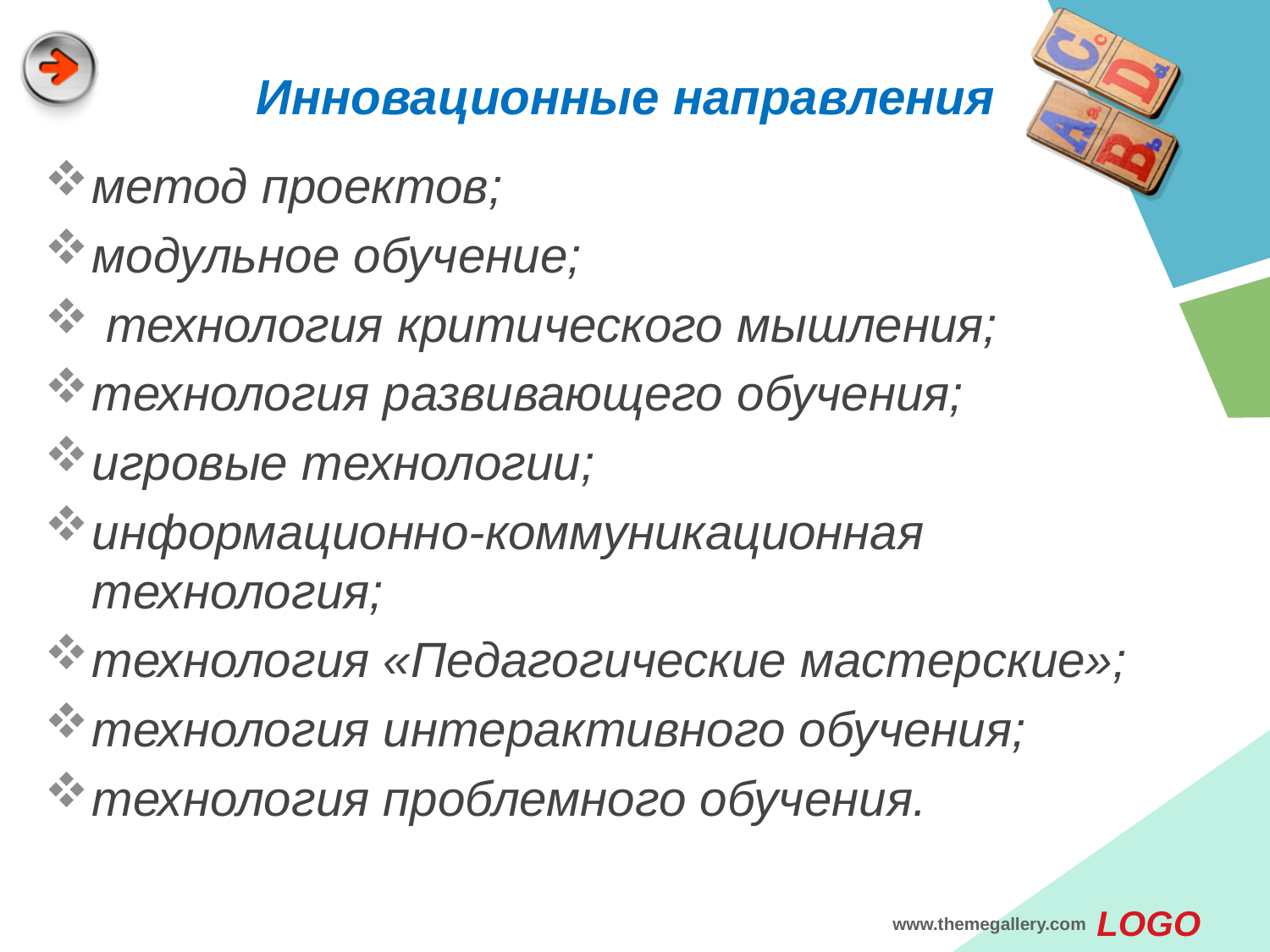

# Инновационные направления
метод проектов;
модульное обучение;
 технология критического мышления;
технология развивающего обучения;
игровые технологии;
информационно-коммуникационная технология;
технология «Педагогические мастерские»;
технология интерактивного обучения;
технология проблемного обучения.
www.themegallery.com